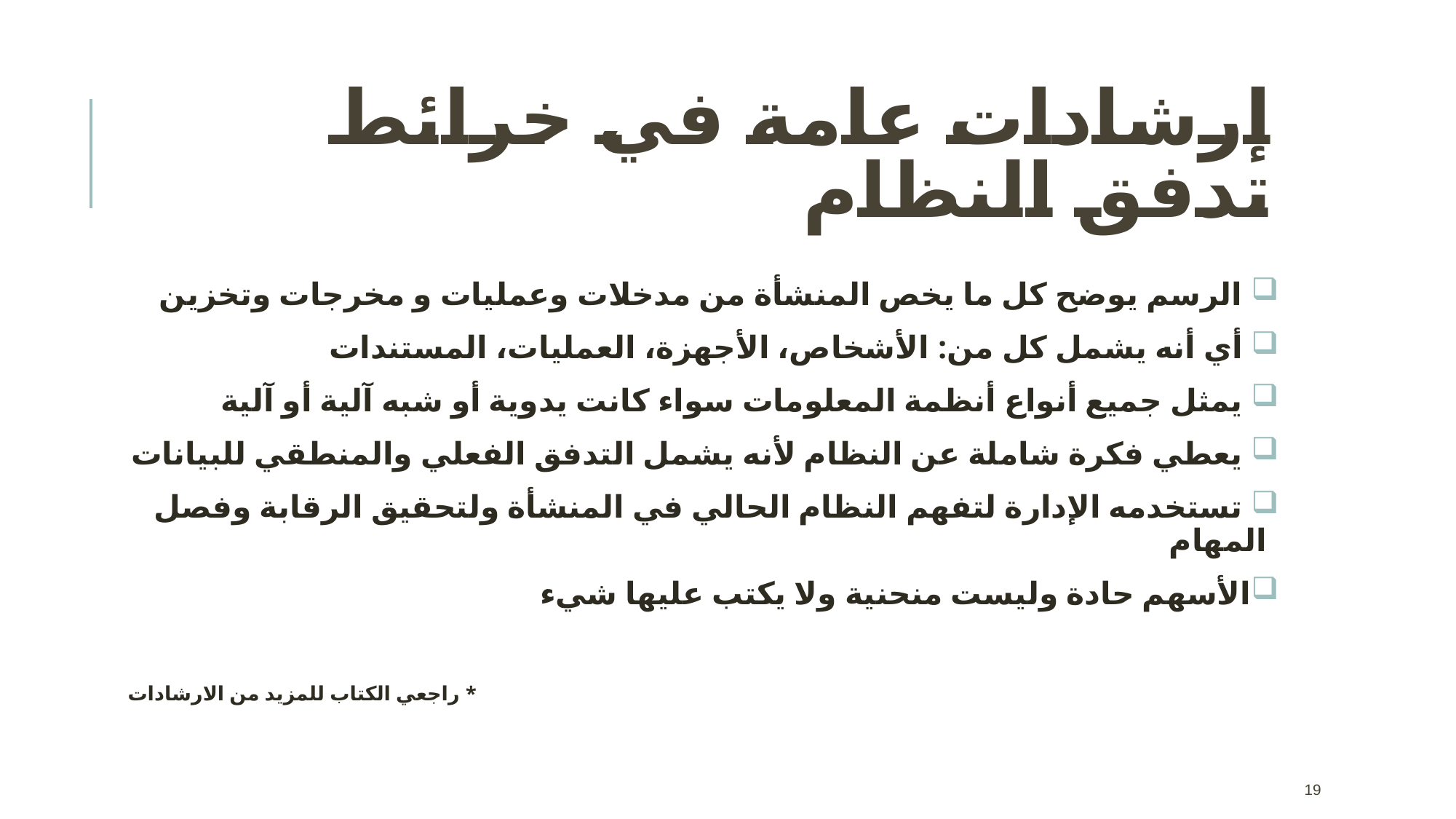

# إرشادات عامة في خرائط تدفق النظام
 الرسم يوضح كل ما يخص المنشأة من مدخلات وعمليات و مخرجات وتخزين
 أي أنه يشمل كل من: الأشخاص، الأجهزة، العمليات، المستندات
 يمثل جميع أنواع أنظمة المعلومات سواء كانت يدوية أو شبه آلية أو آلية
 يعطي فكرة شاملة عن النظام لأنه يشمل التدفق الفعلي والمنطقي للبيانات
 تستخدمه الإدارة لتفهم النظام الحالي في المنشأة ولتحقيق الرقابة وفصل المهام
الأسهم حادة وليست منحنية ولا يكتب عليها شيء

 * راجعي الكتاب للمزيد من الارشادات

19